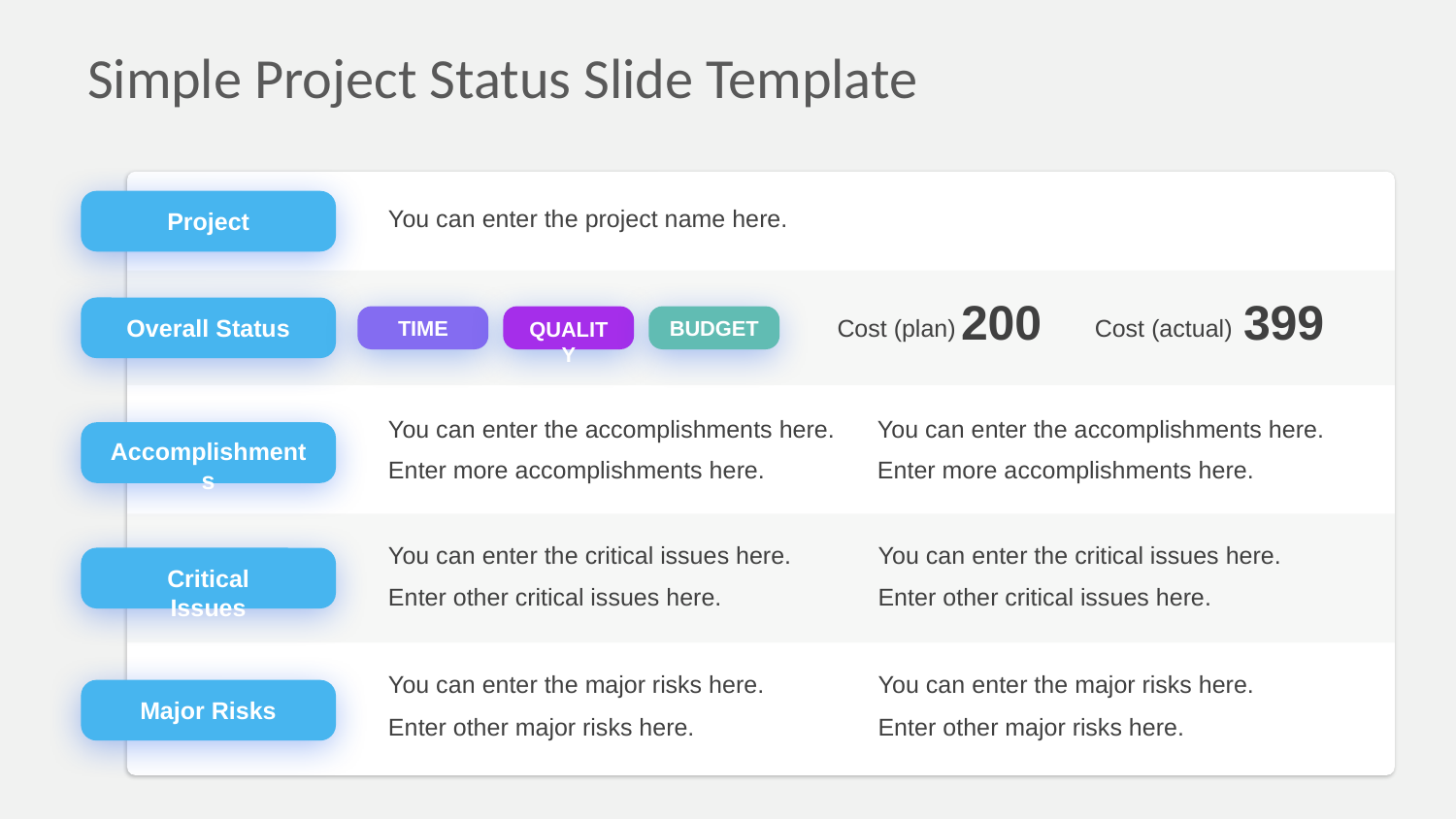

# Simple Project Status Slide Template

You can enter the project name here.
Project

200
399

Overall Status
Cost (plan)
Cost (actual)
TIME
BUDGET
QUALITY
You can enter the accomplishments here.
You can enter the accomplishments here.

Accomplishments
Enter more accomplishments here.
Enter more accomplishments here.

You can enter the critical issues here.
You can enter the critical issues here.

Critical Issues
Enter other critical issues here.
Enter other critical issues here.
You can enter the major risks here.
You can enter the major risks here.

Major Risks
Enter other major risks here.
Enter other major risks here.